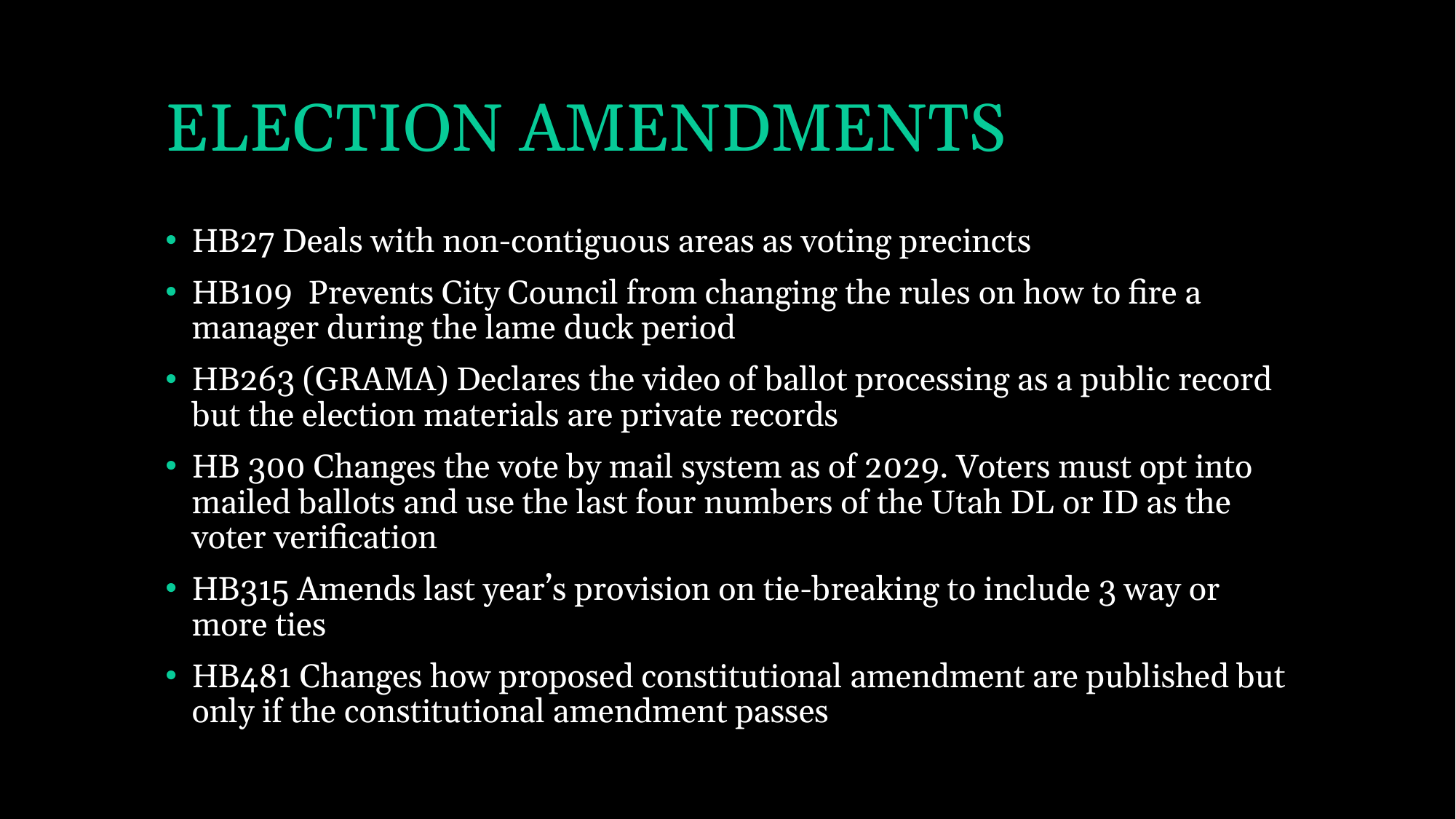

# ELECTION AMENDMENTS
HB27 Deals with non-contiguous areas as voting precincts
HB109  Prevents City Council from changing the rules on how to fire a manager during the lame duck period
HB263 (GRAMA) Declares the video of ballot processing as a public record but the election materials are private records
HB 300 Changes the vote by mail system as of 2029. Voters must opt into mailed ballots and use the last four numbers of the Utah DL or ID as the voter verification
HB315 Amends last year’s provision on tie-breaking to include 3 way or more ties
HB481 Changes how proposed constitutional amendment are published but only if the constitutional amendment passes